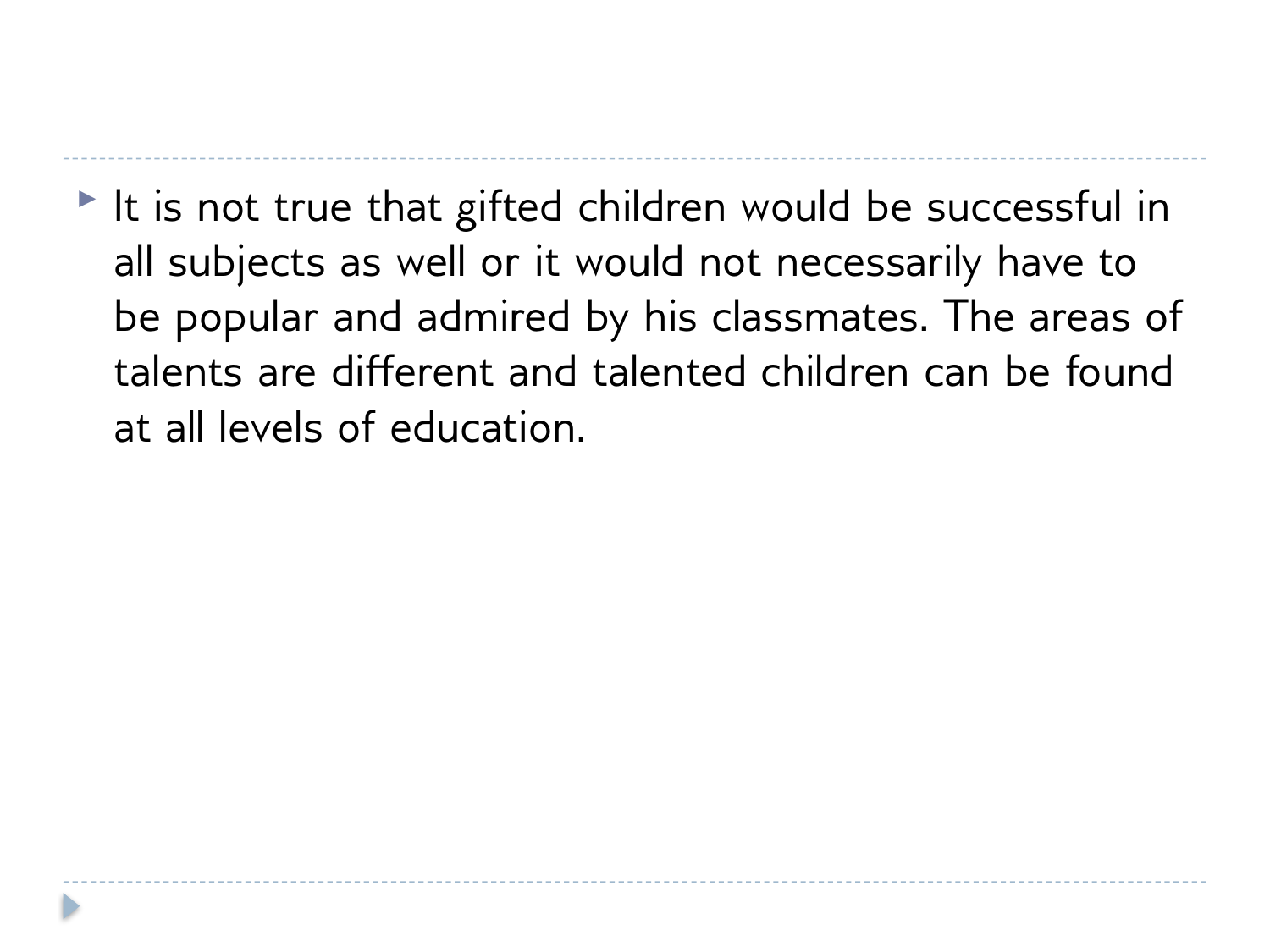

#
It is not true that gifted children would be successful in all subjects as well or it would not necessarily have to be popular and admired by his classmates. The areas of talents are different and talented children can be found at all levels of education.